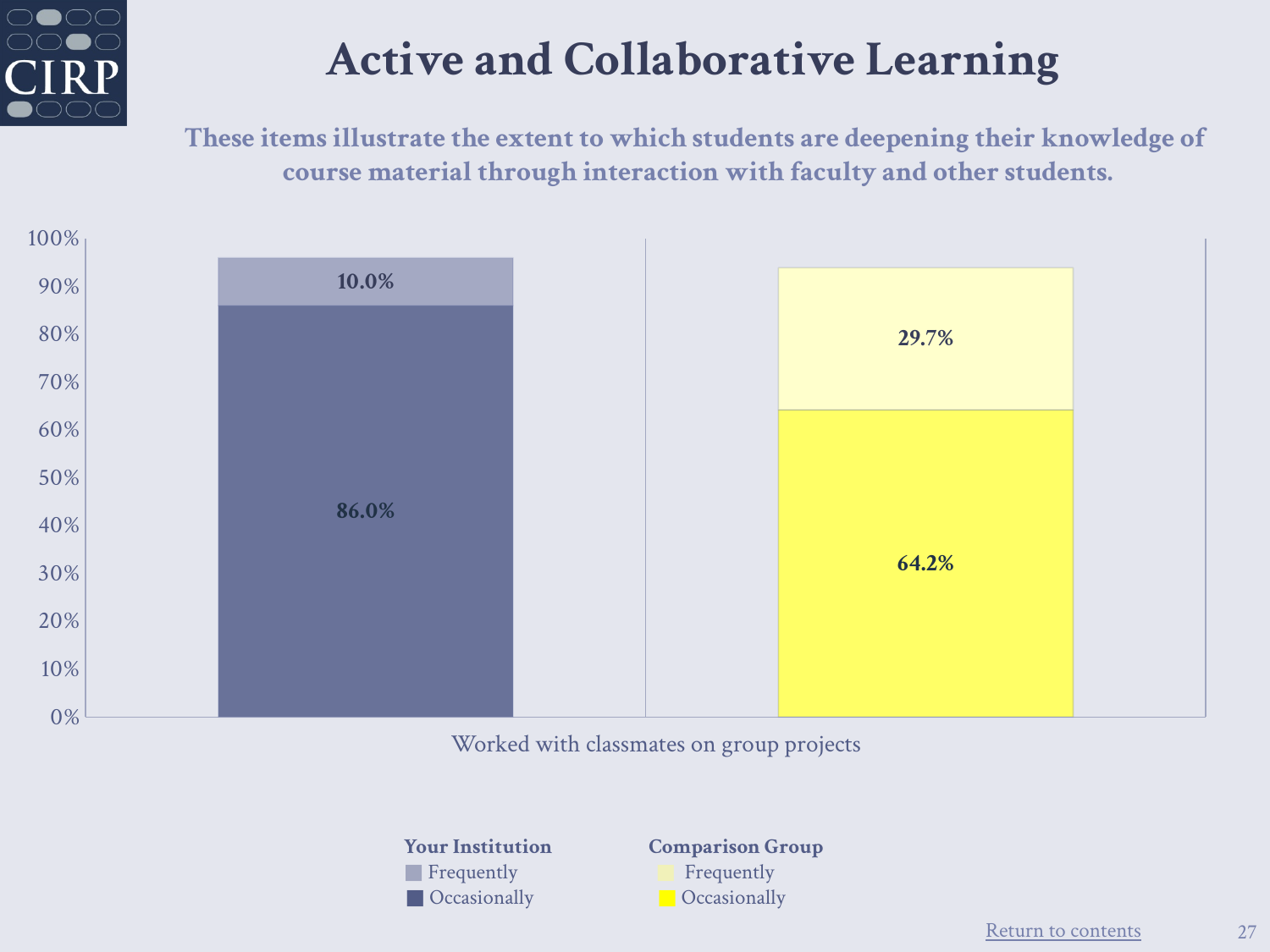

# Active and Collaborative Learning These items illustrate the extent to which students are deepening their knowledge of course material through interaction with faculty and other students.

### Chart

| Category | Occasionally | Frequently |
|---|---|---|
| Your Institution | 0.86 | 0.1 |
| Comparison Group | 0.642 | 0.297 |
Worked with classmates on group projects
Your Institution
■ Frequently
■ Occasionally

Comparison Group
 ■  Frequently
■ Occasionally

27